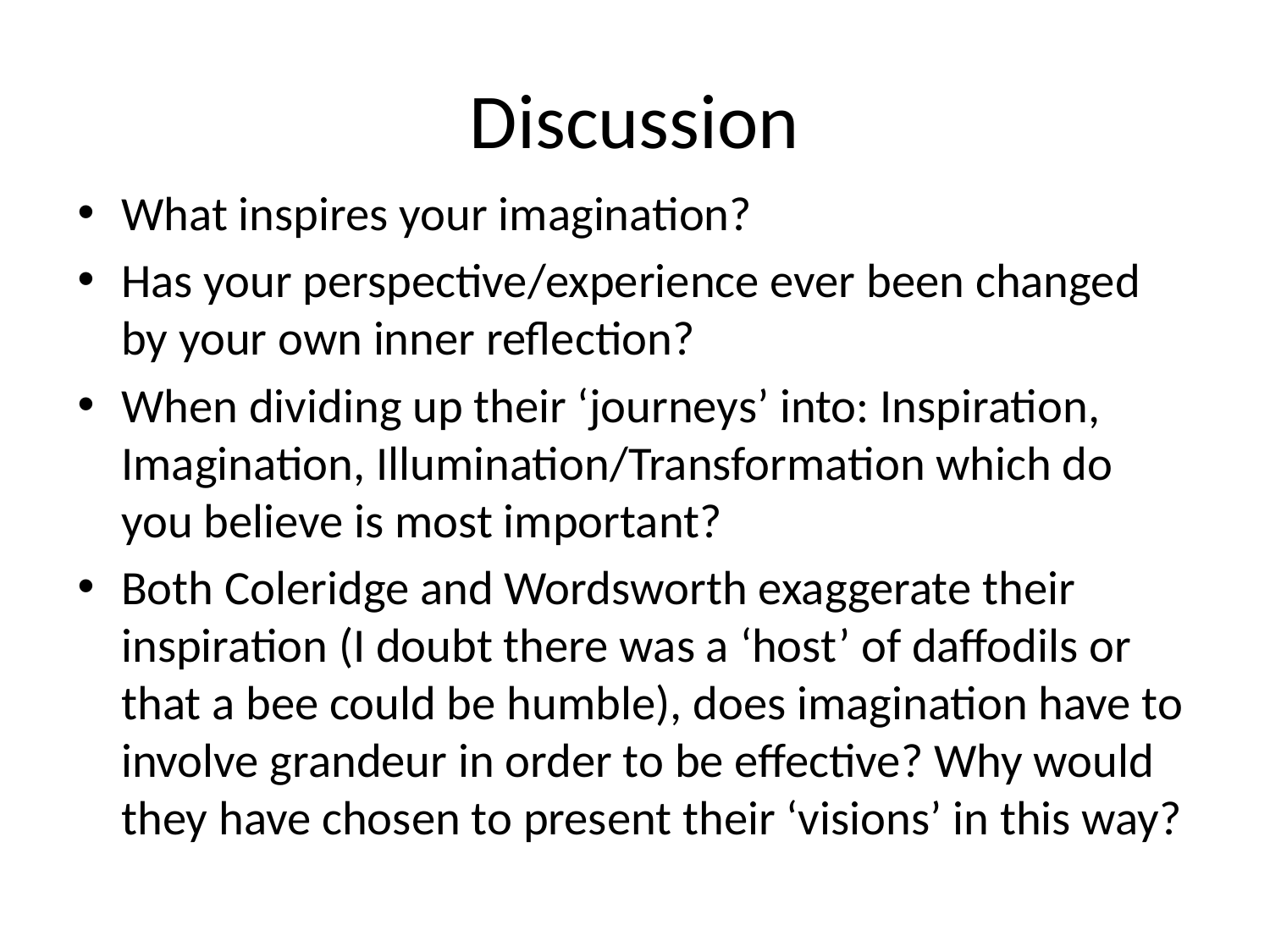

# Discussion
What inspires your imagination?
Has your perspective/experience ever been changed by your own inner reflection?
When dividing up their ‘journeys’ into: Inspiration, Imagination, Illumination/Transformation which do you believe is most important?
Both Coleridge and Wordsworth exaggerate their inspiration (I doubt there was a ‘host’ of daffodils or that a bee could be humble), does imagination have to involve grandeur in order to be effective? Why would they have chosen to present their ‘visions’ in this way?